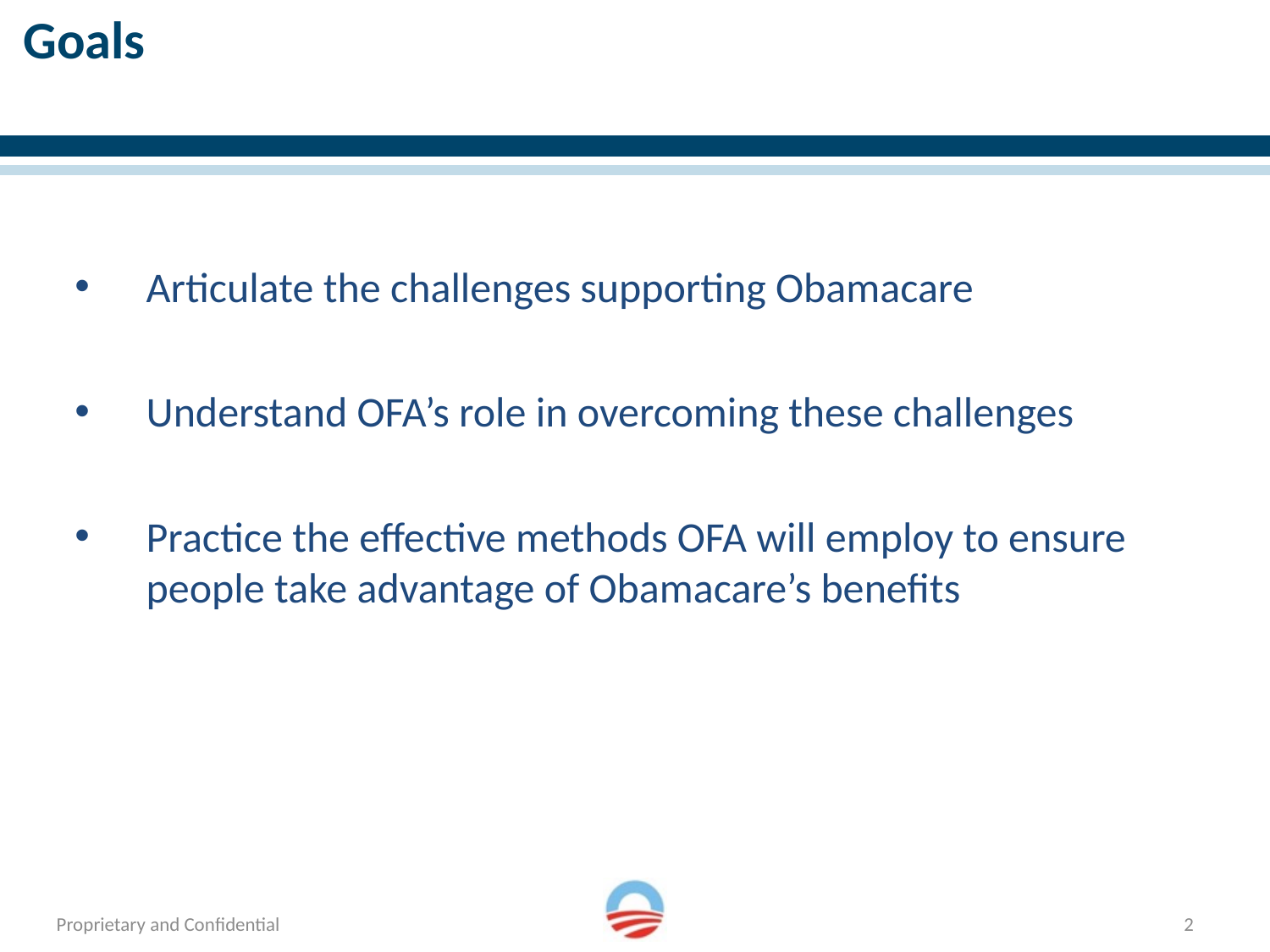

# Goals
Articulate the challenges supporting Obamacare
Understand OFA’s role in overcoming these challenges
Practice the effective methods OFA will employ to ensure people take advantage of Obamacare’s benefits
2